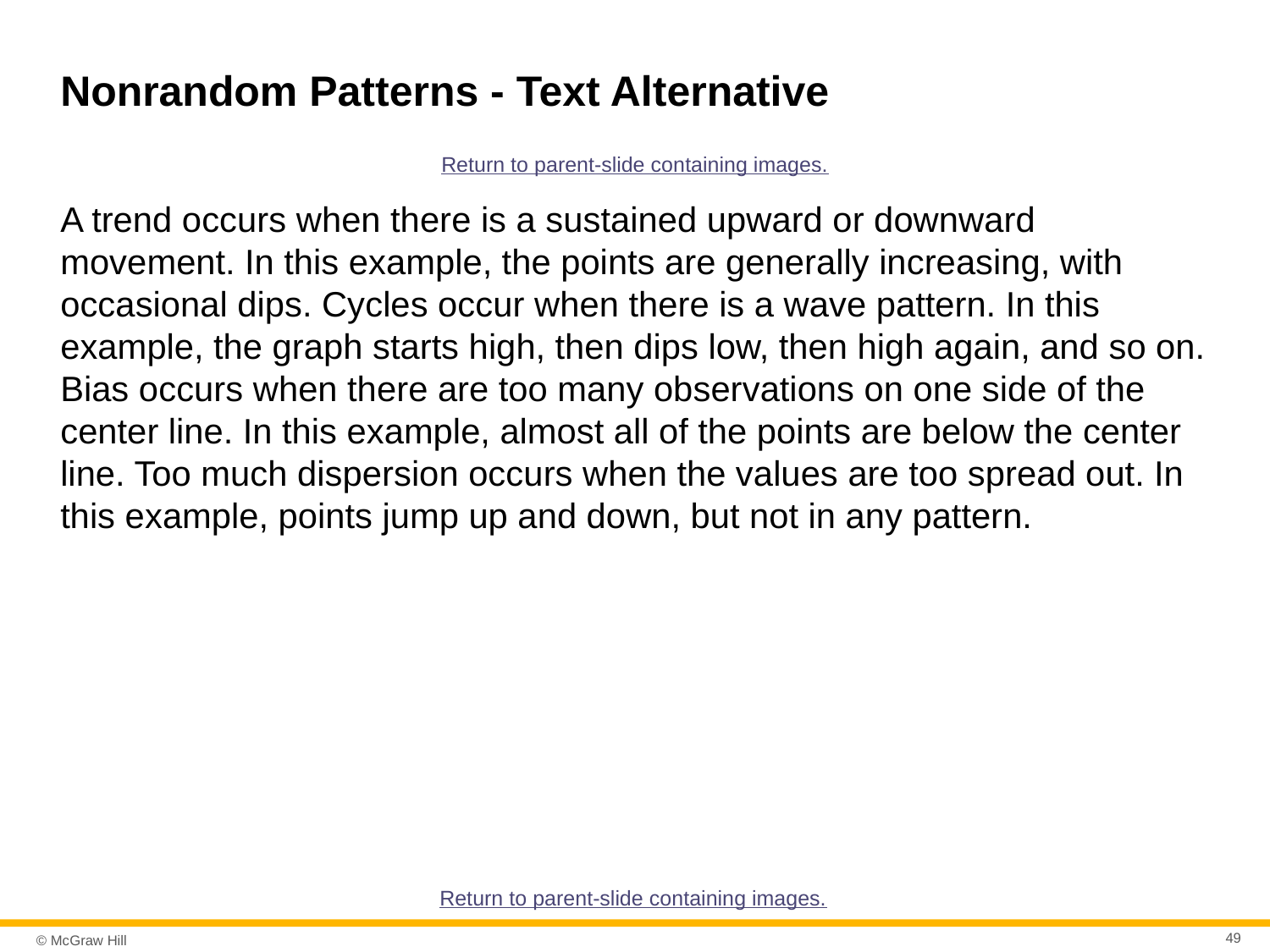

# Nonrandom Patterns - Text Alternative
Return to parent-slide containing images.
A trend occurs when there is a sustained upward or downward movement. In this example, the points are generally increasing, with occasional dips. Cycles occur when there is a wave pattern. In this example, the graph starts high, then dips low, then high again, and so on. Bias occurs when there are too many observations on one side of the center line. In this example, almost all of the points are below the center line. Too much dispersion occurs when the values are too spread out. In this example, points jump up and down, but not in any pattern.
Return to parent-slide containing images.